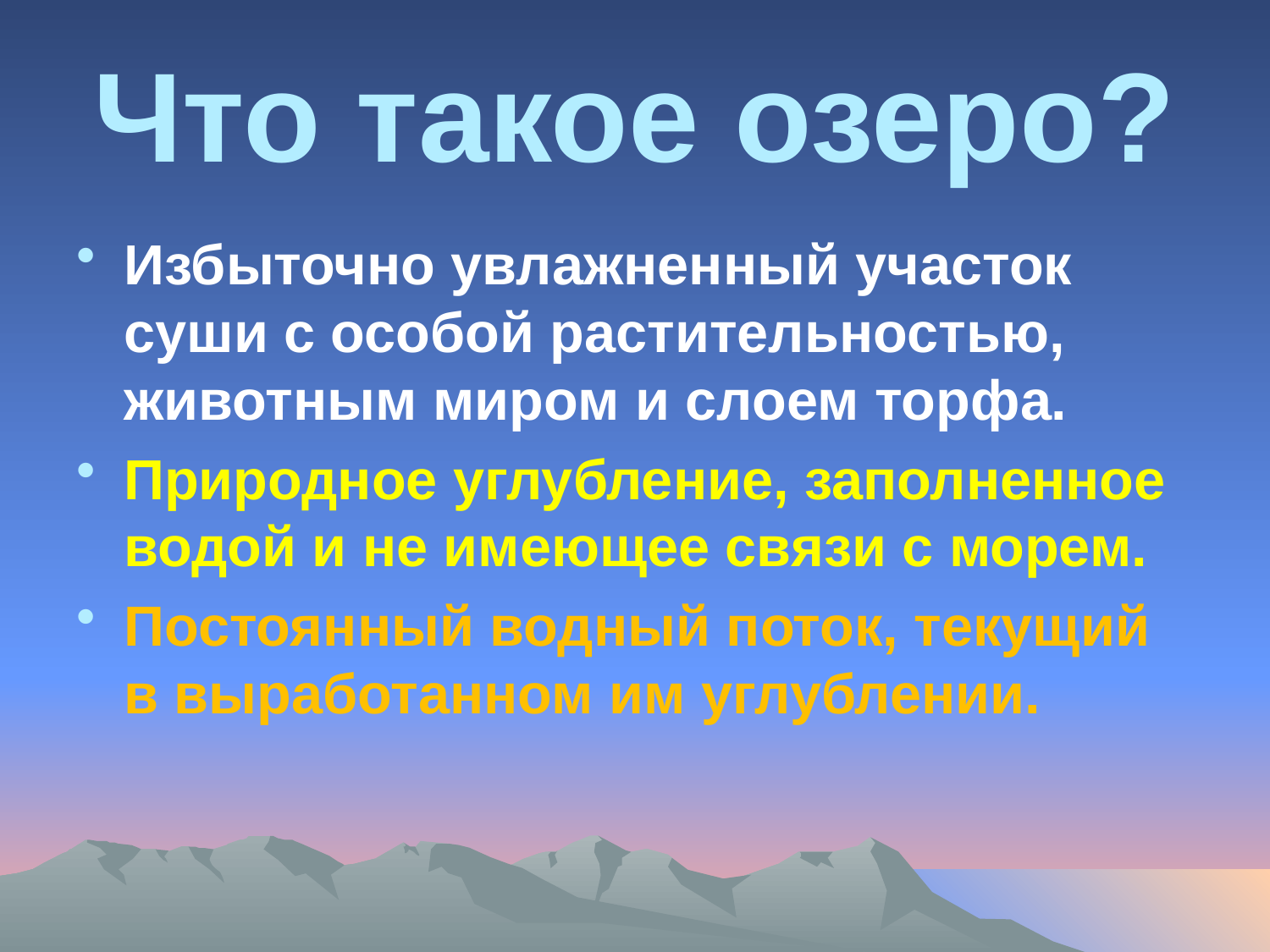

# Что такое озеро?
Избыточно увлажненный участок суши с особой растительностью, животным миром и слоем торфа.
Природное углубление, заполненное водой и не имеющее связи с морем.
Постоянный водный поток, текущий в выработанном им углублении.